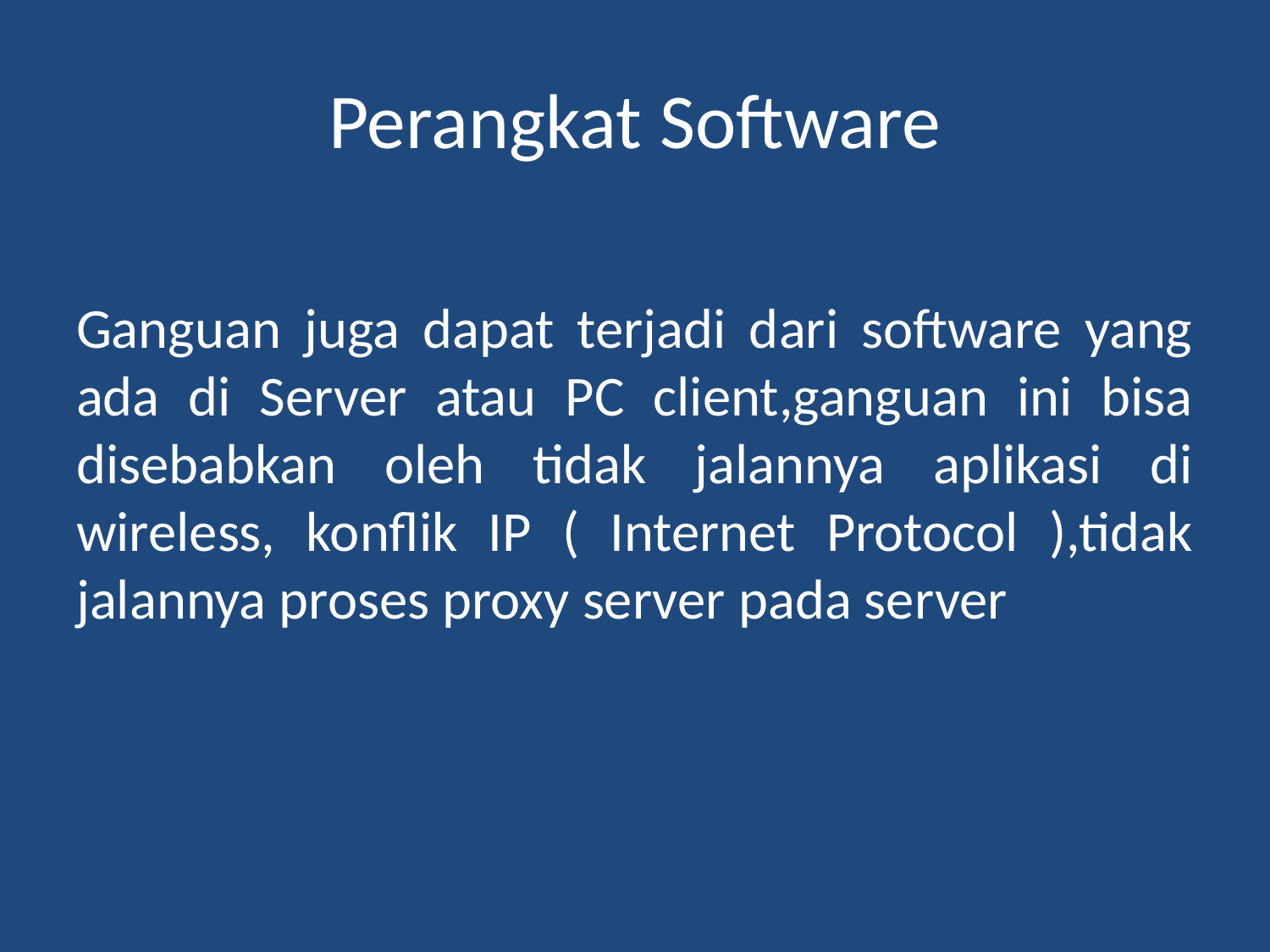

# Perangkat Software
Ganguan juga dapat terjadi dari software yang ada di Server atau PC client,ganguan ini bisa disebabkan oleh tidak jalannya aplikasi di wireless, konflik IP ( Internet Protocol ),tidak jalannya proses proxy server pada server